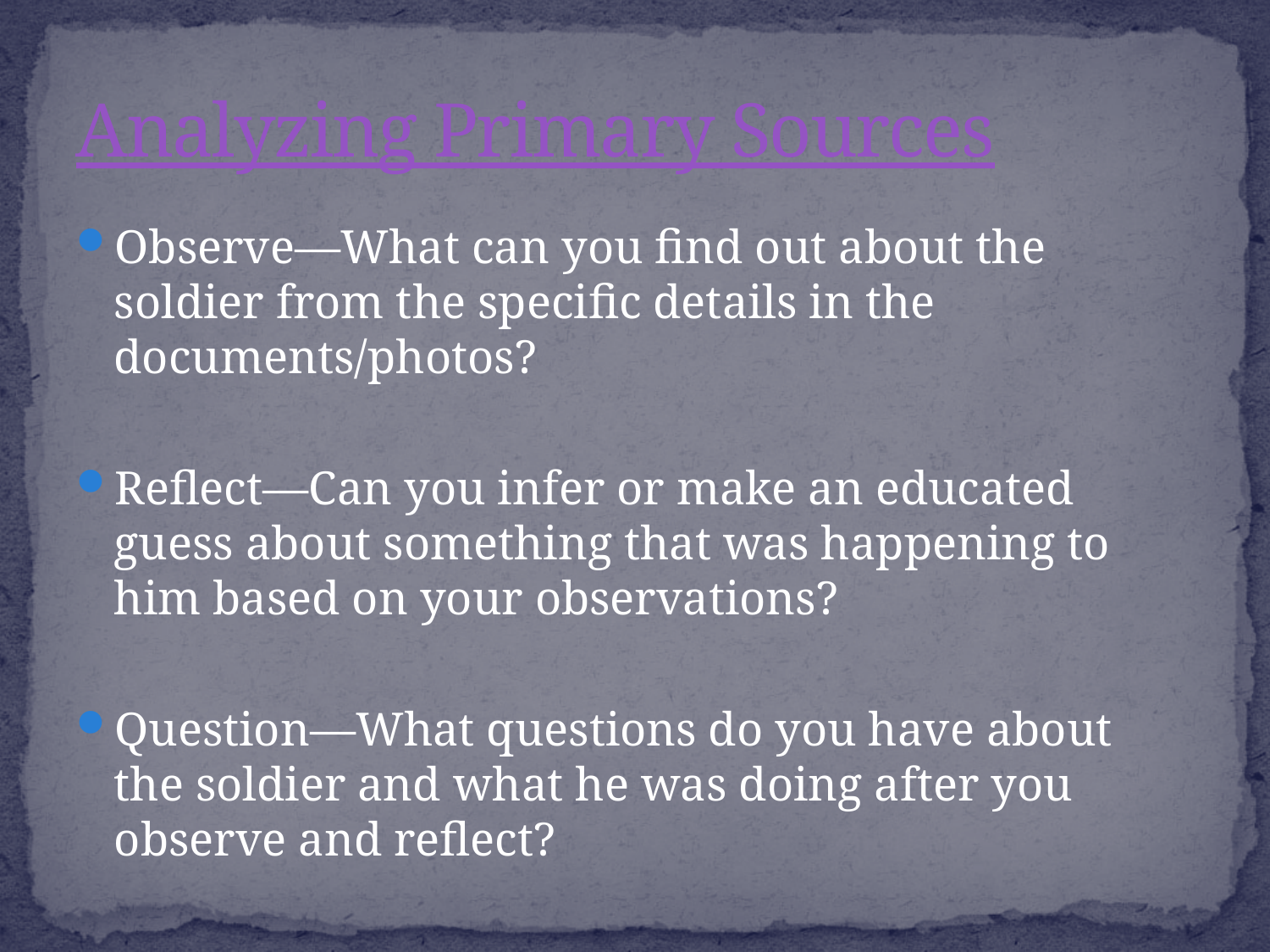

# Analyzing Primary Sources
Observe—What can you find out about the soldier from the specific details in the documents/photos?

Reflect—Can you infer or make an educated guess about something that was happening to him based on your observations?

Question—What questions do you have about the soldier and what he was doing after you observe and reflect?